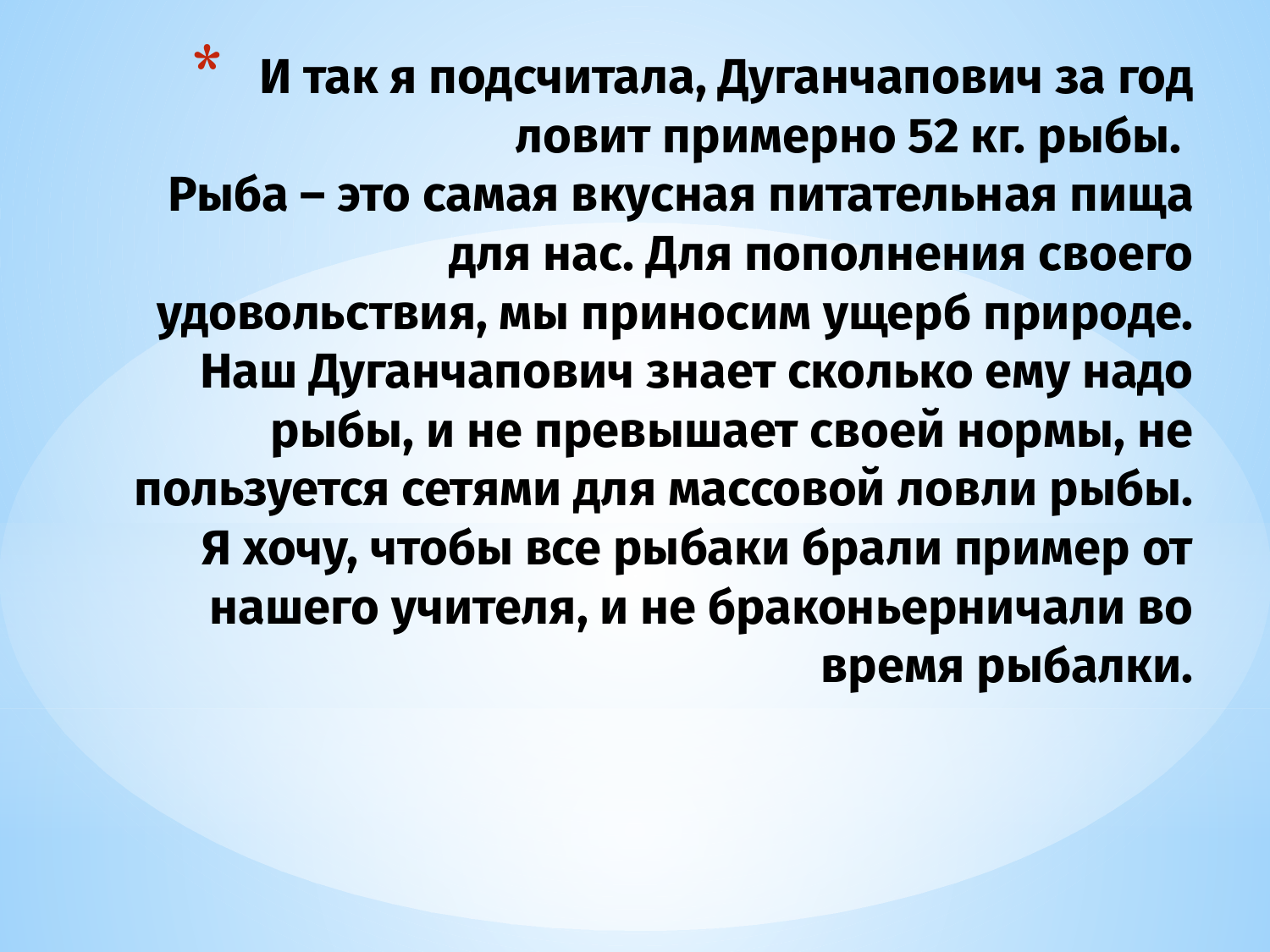

# И так я подсчитала, Дуганчапович за год ловит примерно 52 кг. рыбы. Рыба – это самая вкусная питательная пища для нас. Для пополнения своего удовольствия, мы приносим ущерб природе. Наш Дуганчапович знает сколько ему надо рыбы, и не превышает своей нормы, не пользуется сетями для массовой ловли рыбы. Я хочу, чтобы все рыбаки брали пример от нашего учителя, и не браконьерничали во время рыбалки.